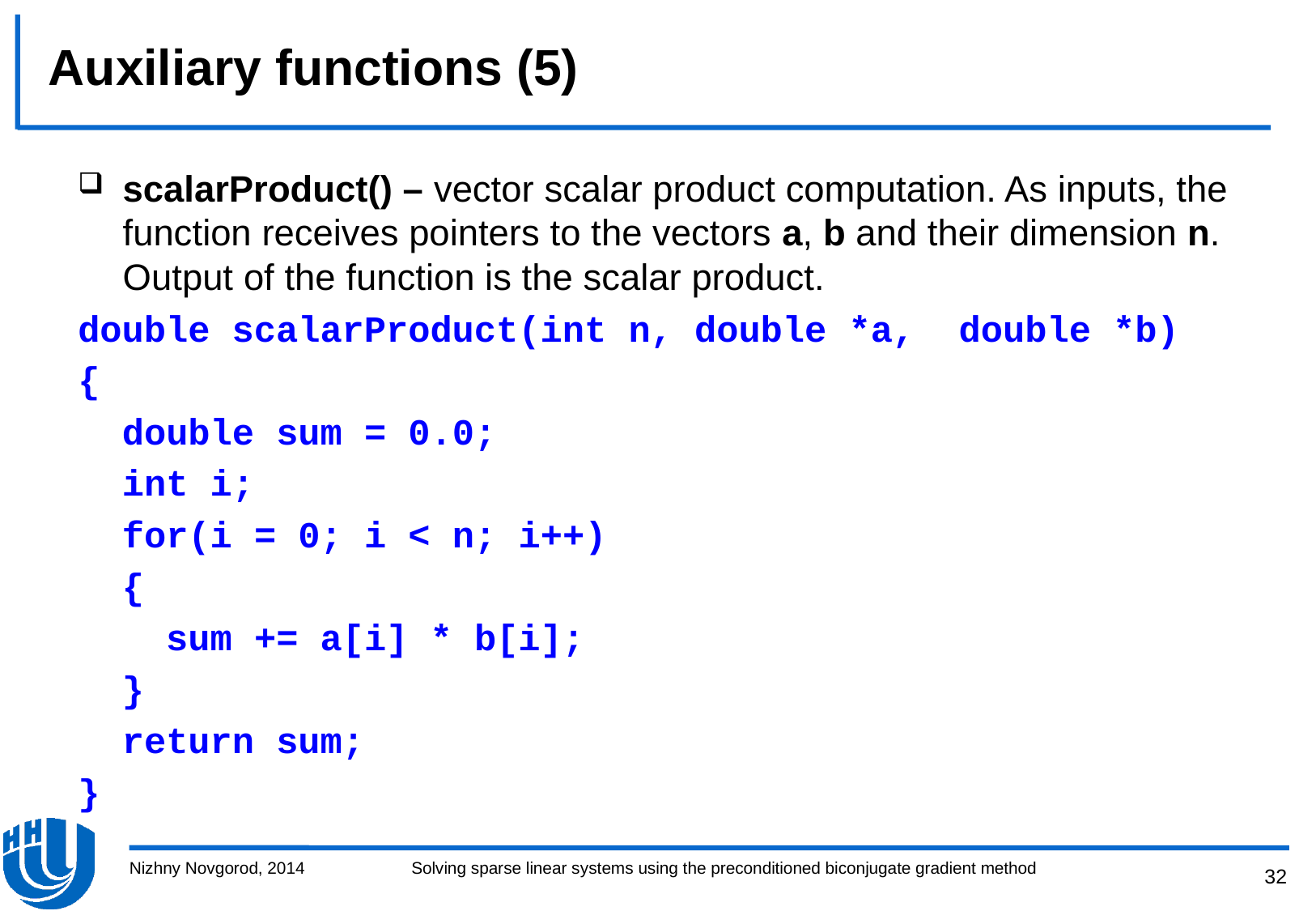

# Auxiliary functions (5)
scalarProduct() – vector scalar product computation. As inputs, the function receives pointers to the vectors a, b and their dimension n. Output of the function is the scalar product.
double scalarProduct(int n, double *a,  double *b)
{
  double sum = 0.0;
  int i;
  for(i = 0; i < n; i++)
  {
    sum += a[i] * b[i];
  }
  return sum;
}
Nizhny Novgorod, 2014
Solving sparse linear systems using the preconditioned biconjugate gradient method